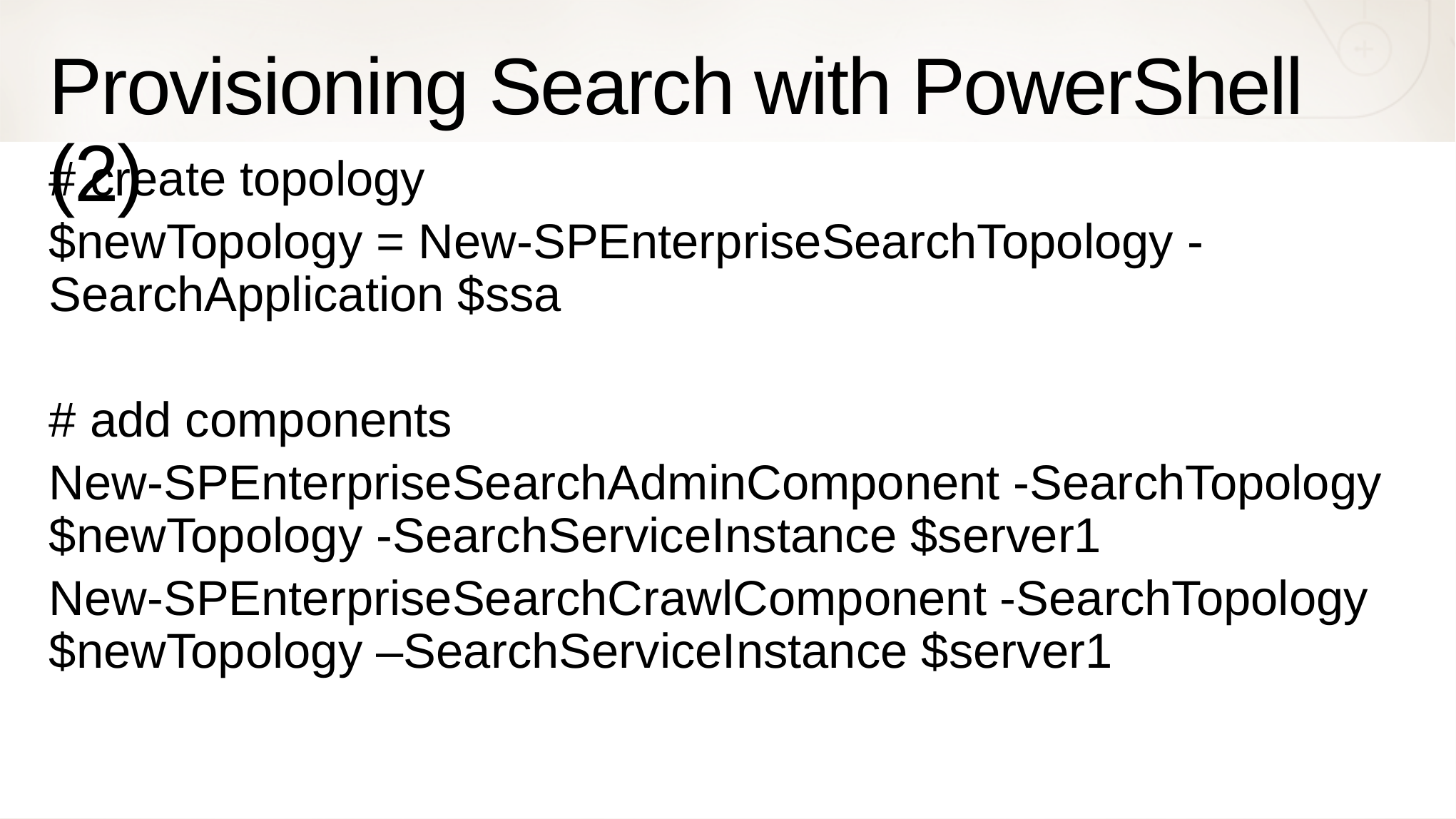

# Provisioning Search with PowerShell (2)
# create topology
$newTopology = New-SPEnterpriseSearchTopology -SearchApplication $ssa

# add components
New-SPEnterpriseSearchAdminComponent -SearchTopology $newTopology -SearchServiceInstance $server1
New-SPEnterpriseSearchCrawlComponent -SearchTopology $newTopology –SearchServiceInstance $server1